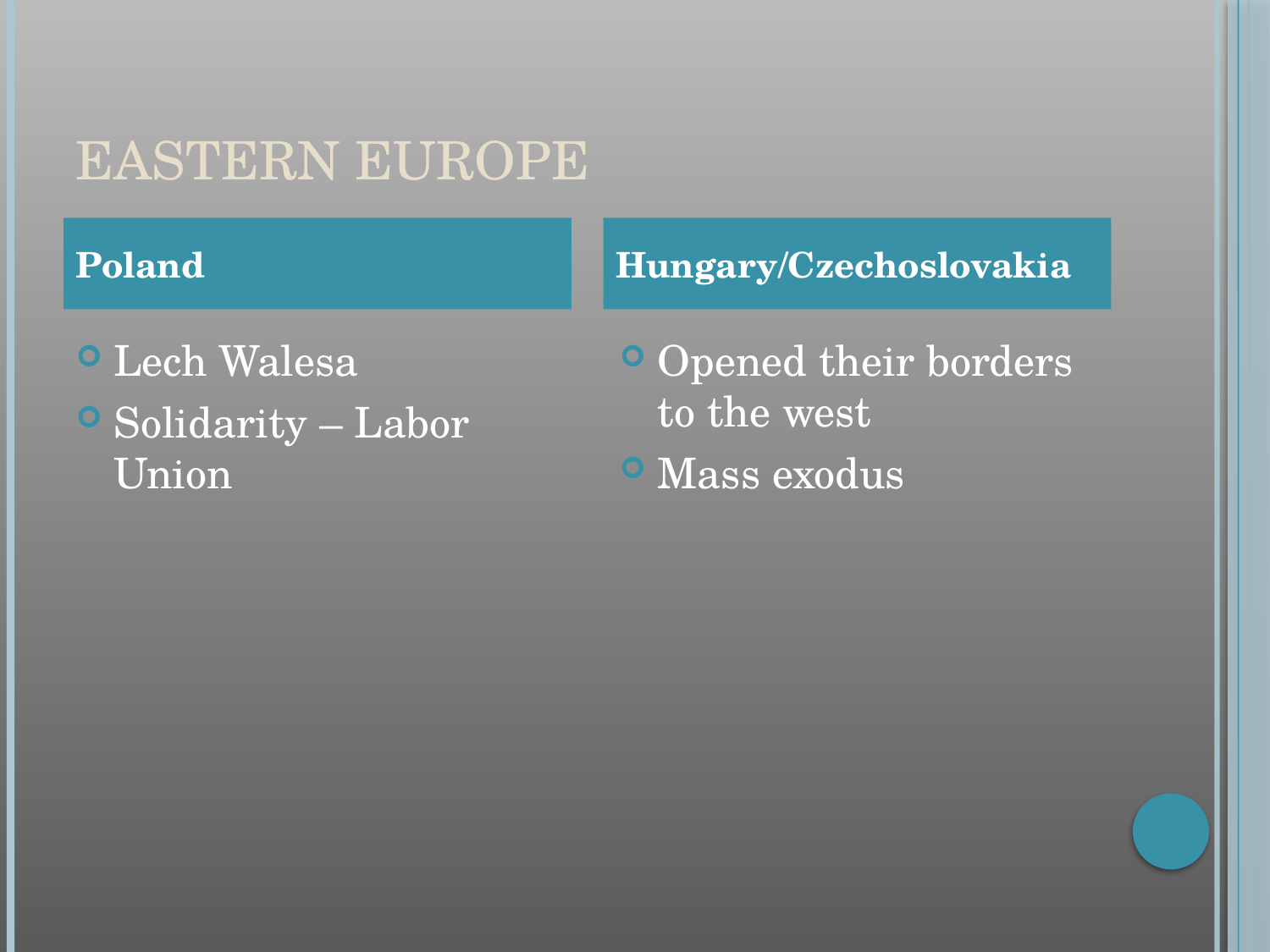

# Eastern Europe
Poland
Hungary/Czechoslovakia
Lech Walesa
Solidarity – Labor Union

Opened their borders to the west
Mass exodus